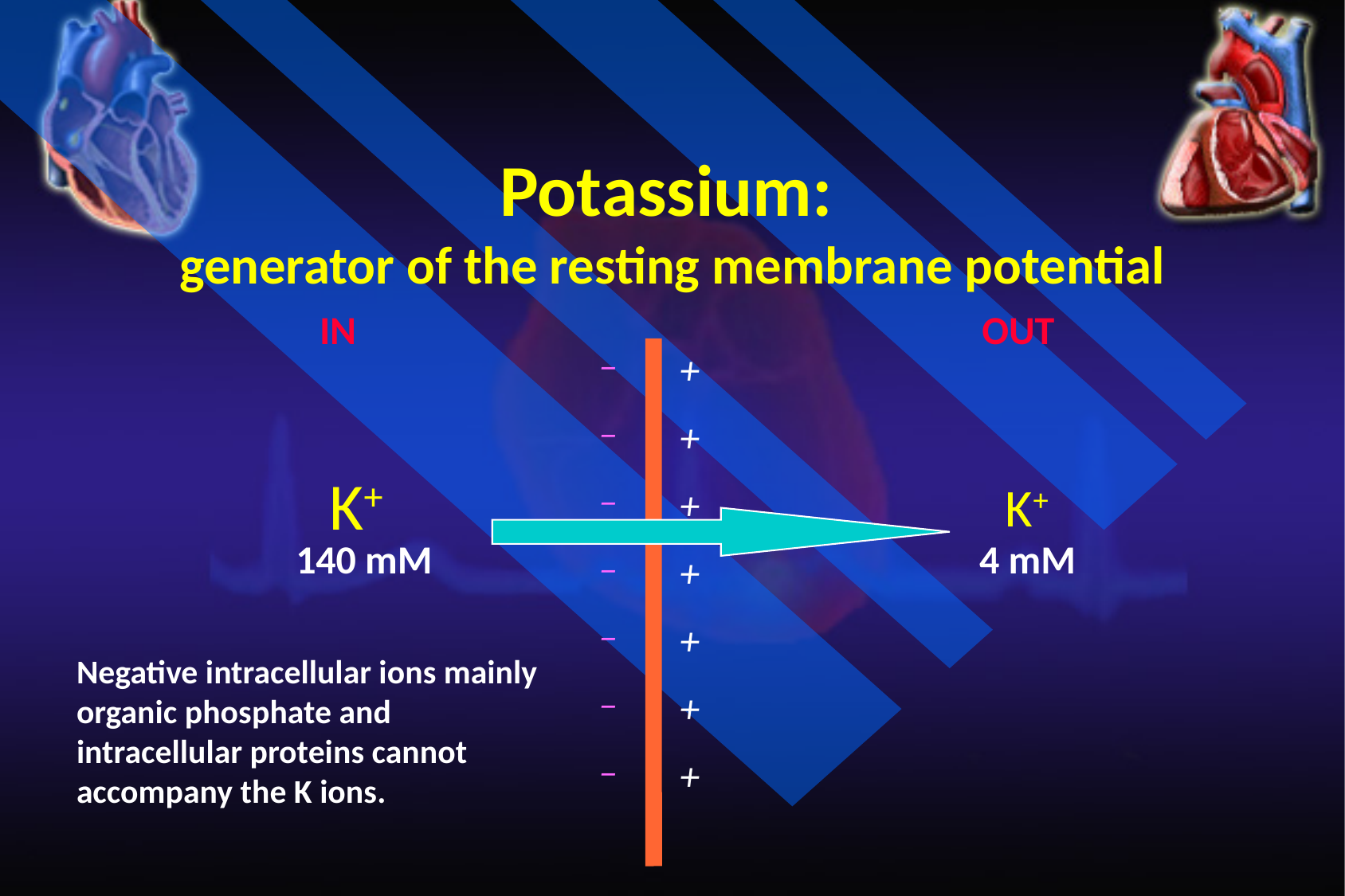

# Potassium: generator of the resting membrane potential
IN
OUT
_
_
_
_
_
_
_

+
+
+
+
+
+
+
K+
K+

140 mM
4 mM
Negative intracellular ions mainly organic phosphate and intracellular proteins cannot accompany the K ions.